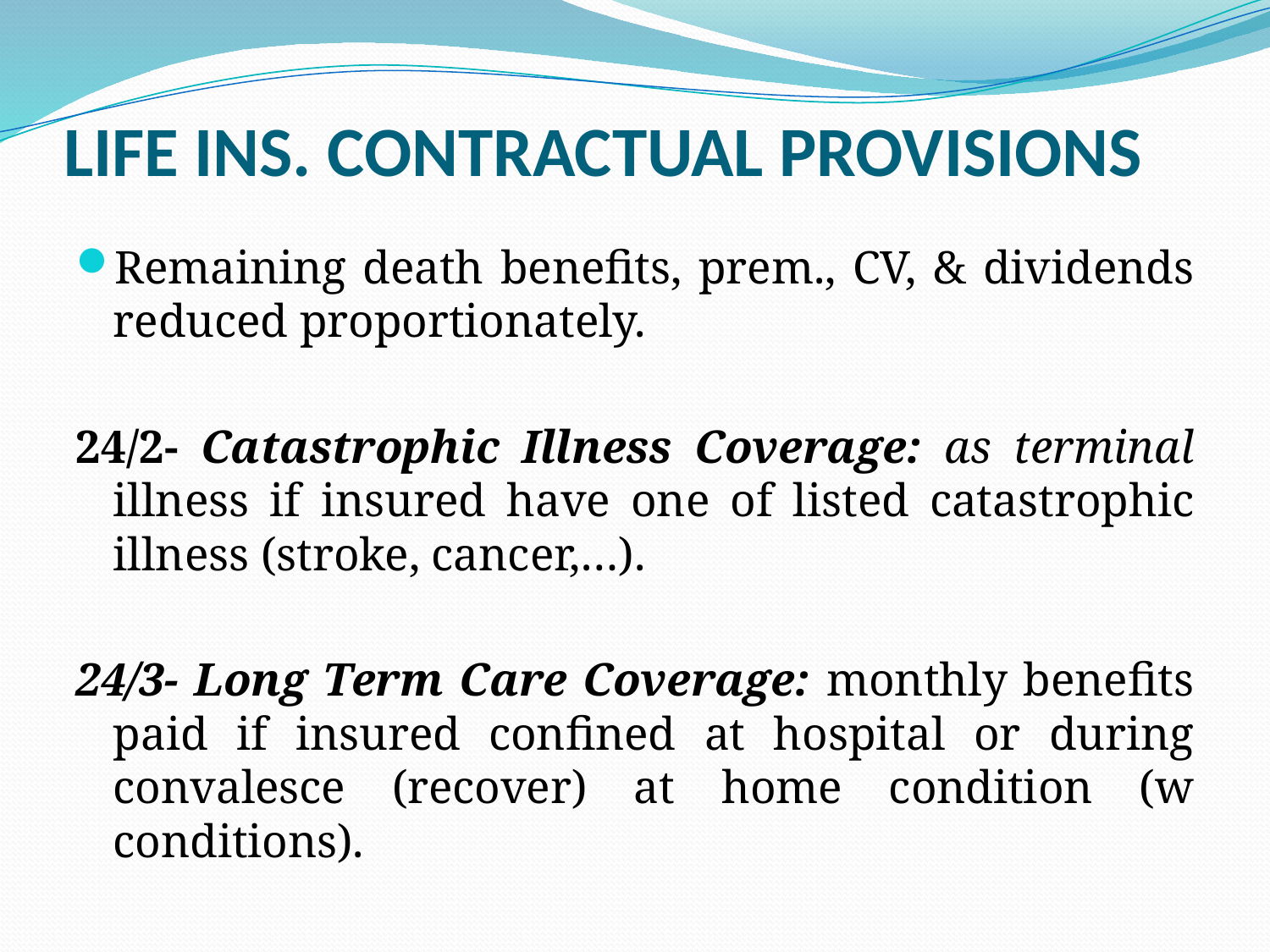

# LIFE INS. CONTRACTUAL PROVISIONS
Remaining death benefits, prem., CV, & dividends reduced proportionately.

24/2- Catastrophic Illness Coverage: as terminal illness if insured have one of listed catastrophic illness (stroke, cancer,…).

24/3- Long Term Care Coverage: monthly benefits paid if insured confined at hospital or during convalesce (recover) at home condition (w conditions).